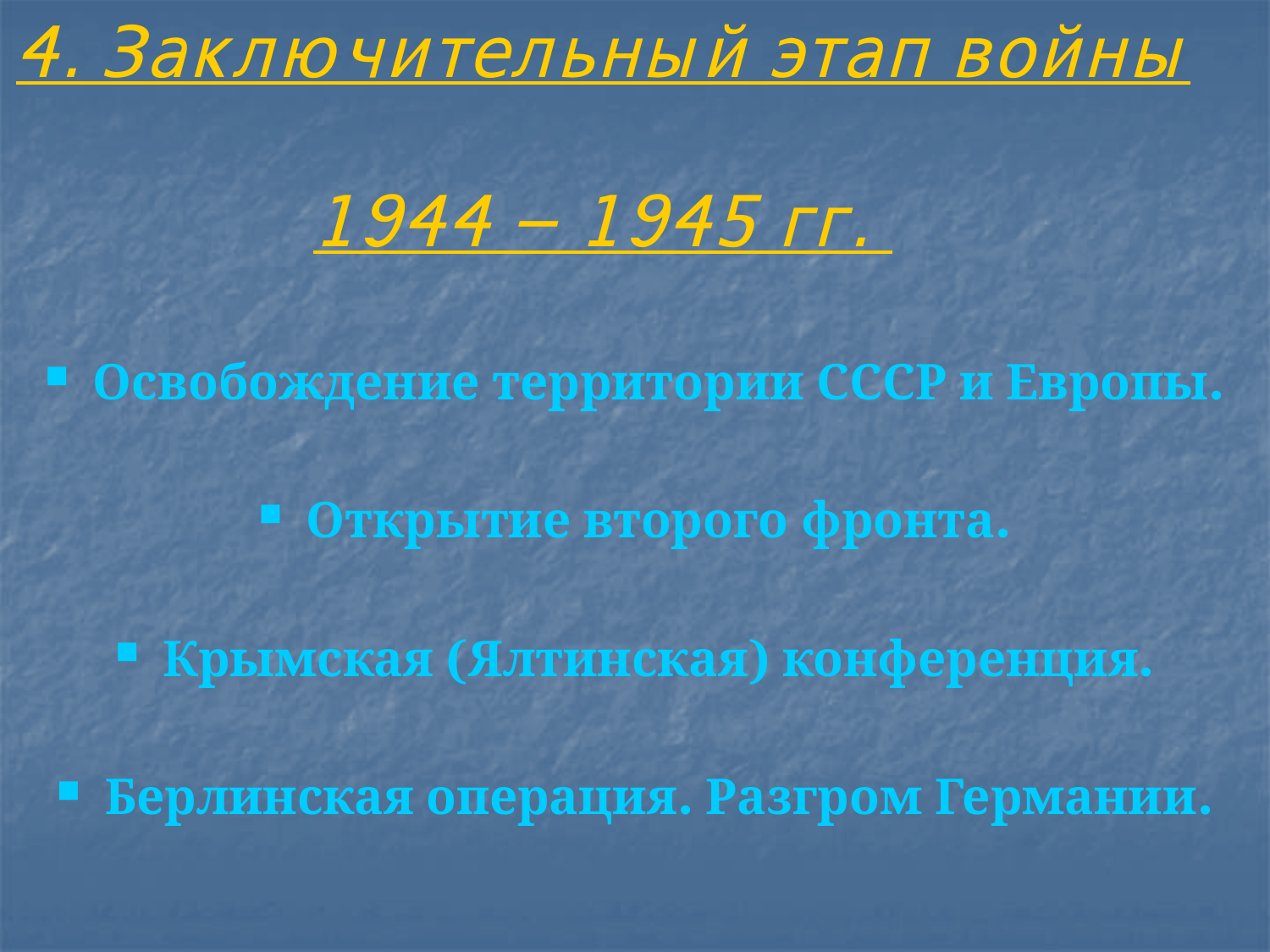

# 4. Заключительный этап войны 1944 – 1945 гг.

Освобождение территории СССР и Европы.

Открытие второго фронта.

Крымская (Ялтинская) конференция.

Берлинская операция. Разгром Германии.